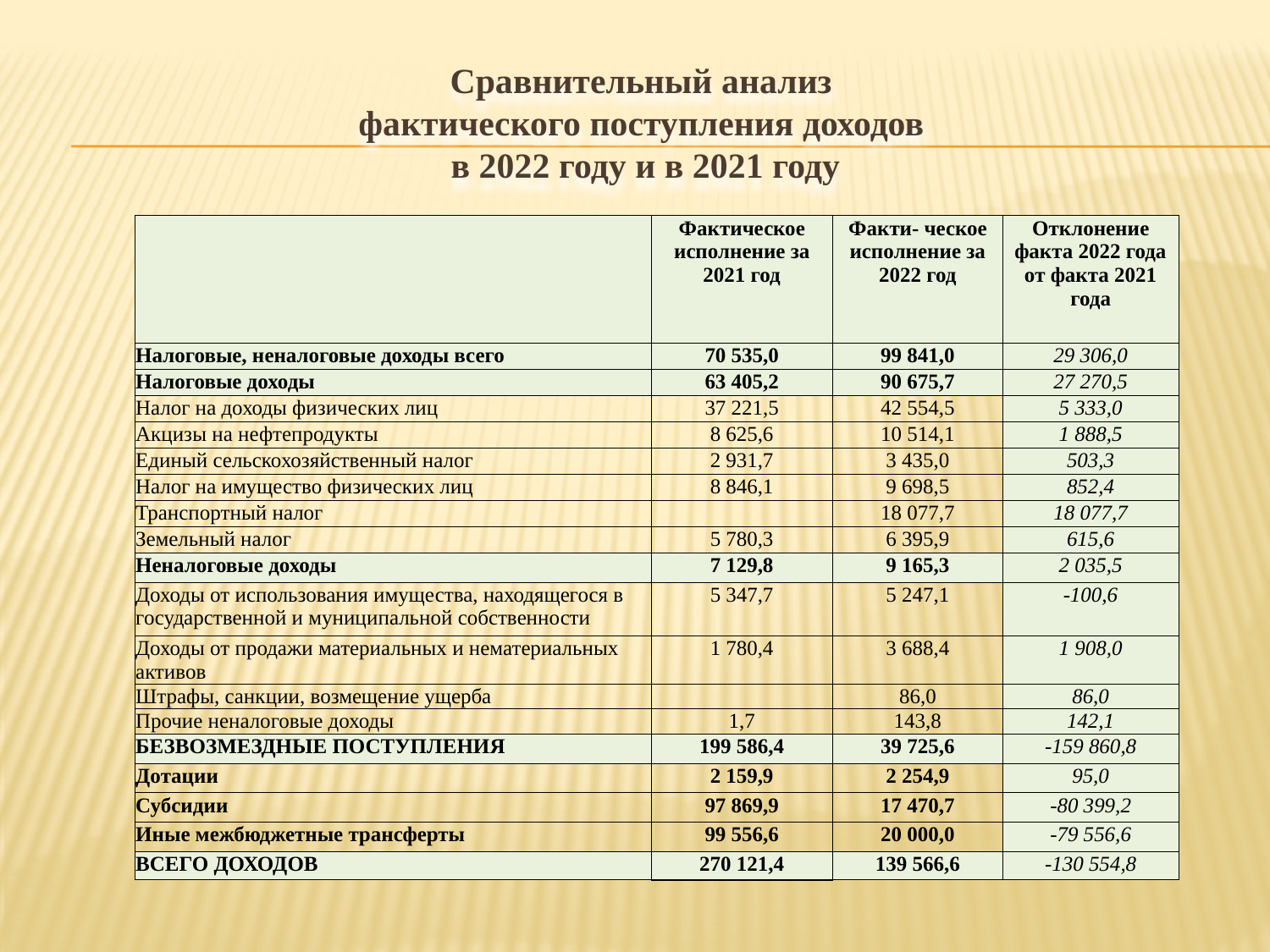

# Сравнительный анализ фактического поступления доходов в 2022 году и в 2021 году
|  | Фактическое исполнение за 2021 год | Факти- ческое исполнение за 2022 год | Отклонение факта 2022 года от факта 2021 года |
| --- | --- | --- | --- |
| Налоговые, неналоговые доходы всего | 70 535,0 | 99 841,0 | 29 306,0 |
| Налоговые доходы | 63 405,2 | 90 675,7 | 27 270,5 |
| Налог на доходы физических лиц | 37 221,5 | 42 554,5 | 5 333,0 |
| Акцизы на нефтепродукты | 8 625,6 | 10 514,1 | 1 888,5 |
| Единый сельскохозяйственный налог | 2 931,7 | 3 435,0 | 503,3 |
| Налог на имущество физических лиц | 8 846,1 | 9 698,5 | 852,4 |
| Транспортный налог |  | 18 077,7 | 18 077,7 |
| Земельный налог | 5 780,3 | 6 395,9 | 615,6 |
| Неналоговые доходы | 7 129,8 | 9 165,3 | 2 035,5 |
| Доходы от использования имущества, находящегося в государственной и муниципальной собственности | 5 347,7 | 5 247,1 | -100,6 |
| Доходы от продажи материальных и нематериальных активов | 1 780,4 | 3 688,4 | 1 908,0 |
| Штрафы, санкции, возмещение ущерба |  | 86,0 | 86,0 |
| Прочие неналоговые доходы | 1,7 | 143,8 | 142,1 |
| БЕЗВОЗМЕЗДНЫЕ ПОСТУПЛЕНИЯ | 199 586,4 | 39 725,6 | -159 860,8 |
| Дотации | 2 159,9 | 2 254,9 | 95,0 |
| Субсидии | 97 869,9 | 17 470,7 | -80 399,2 |
| Иные межбюджетные трансферты | 99 556,6 | 20 000,0 | -79 556,6 |
| ВСЕГО ДОХОДОВ | 270 121,4 | 139 566,6 | -130 554,8 |